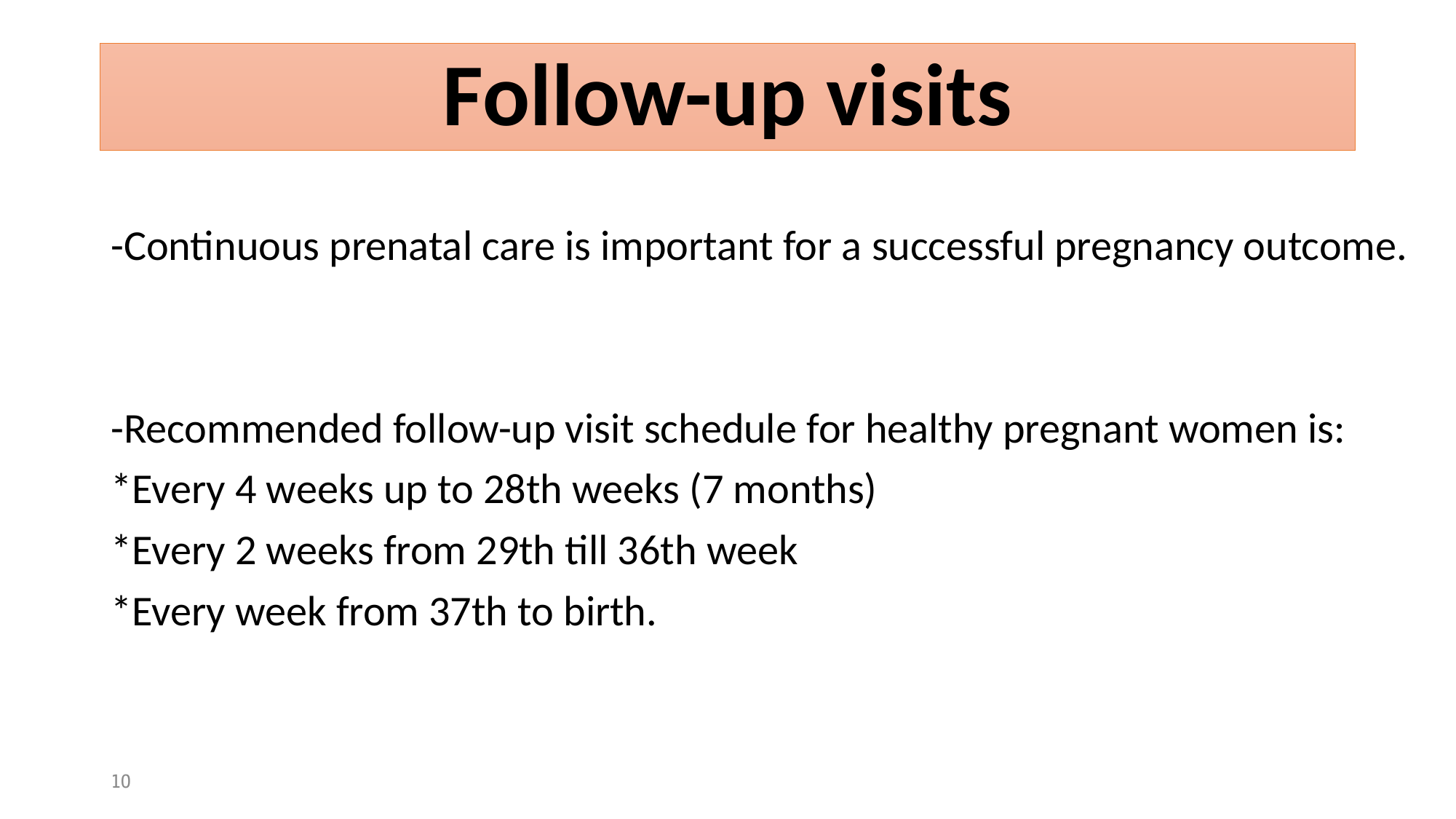

# Follow-up visits
-Continuous prenatal care is important for a successful pregnancy outcome.

-Recommended follow-up visit schedule for healthy pregnant women is:
*Every 4 weeks up to 28th weeks (7 months)
*Every 2 weeks from 29th till 36th week
*Every week from 37th to birth.

10